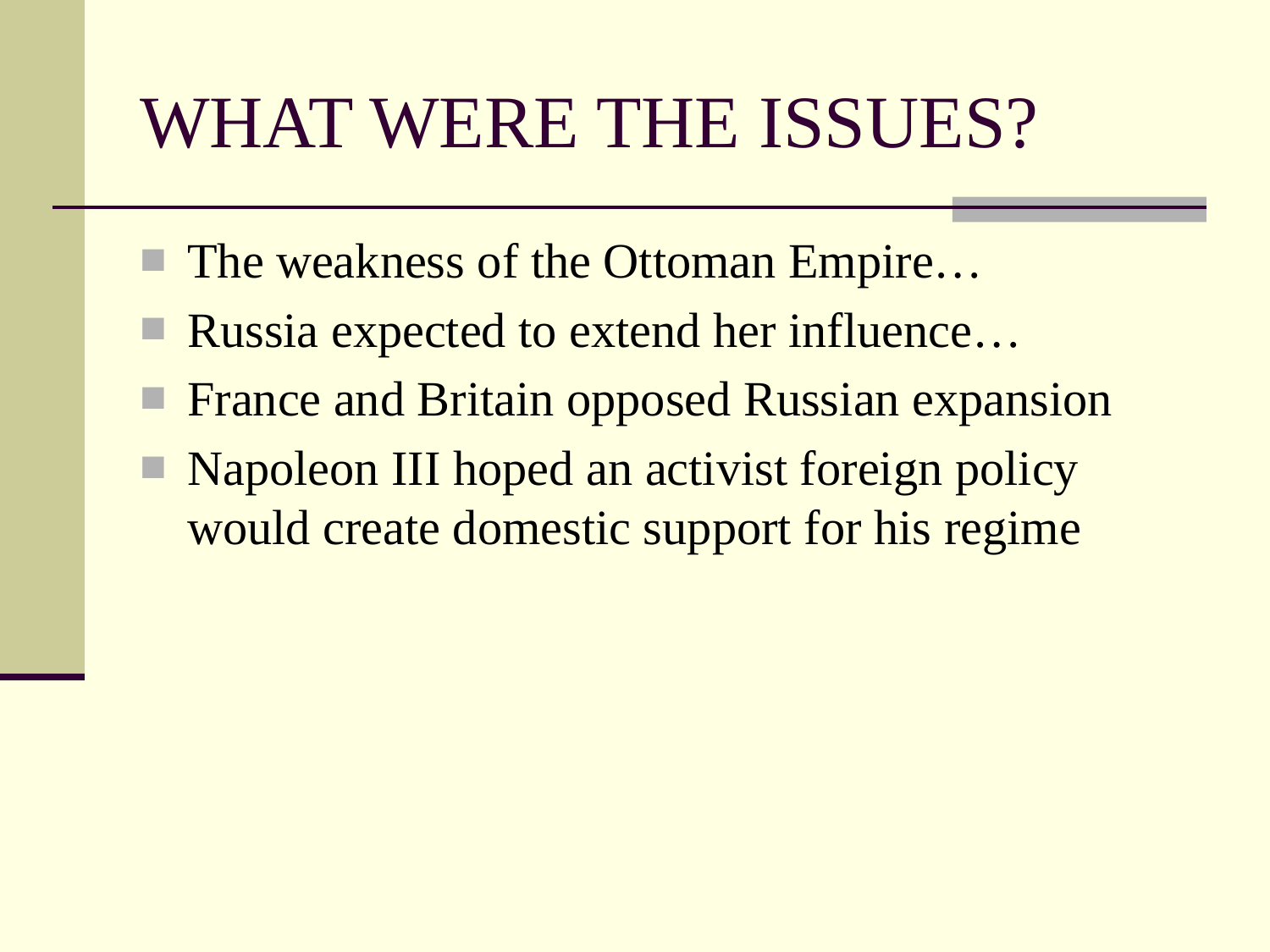

# WHAT WERE THE ISSUES?
The weakness of the Ottoman Empire…
Russia expected to extend her influence…
France and Britain opposed Russian expansion
Napoleon III hoped an activist foreign policy would create domestic support for his regime